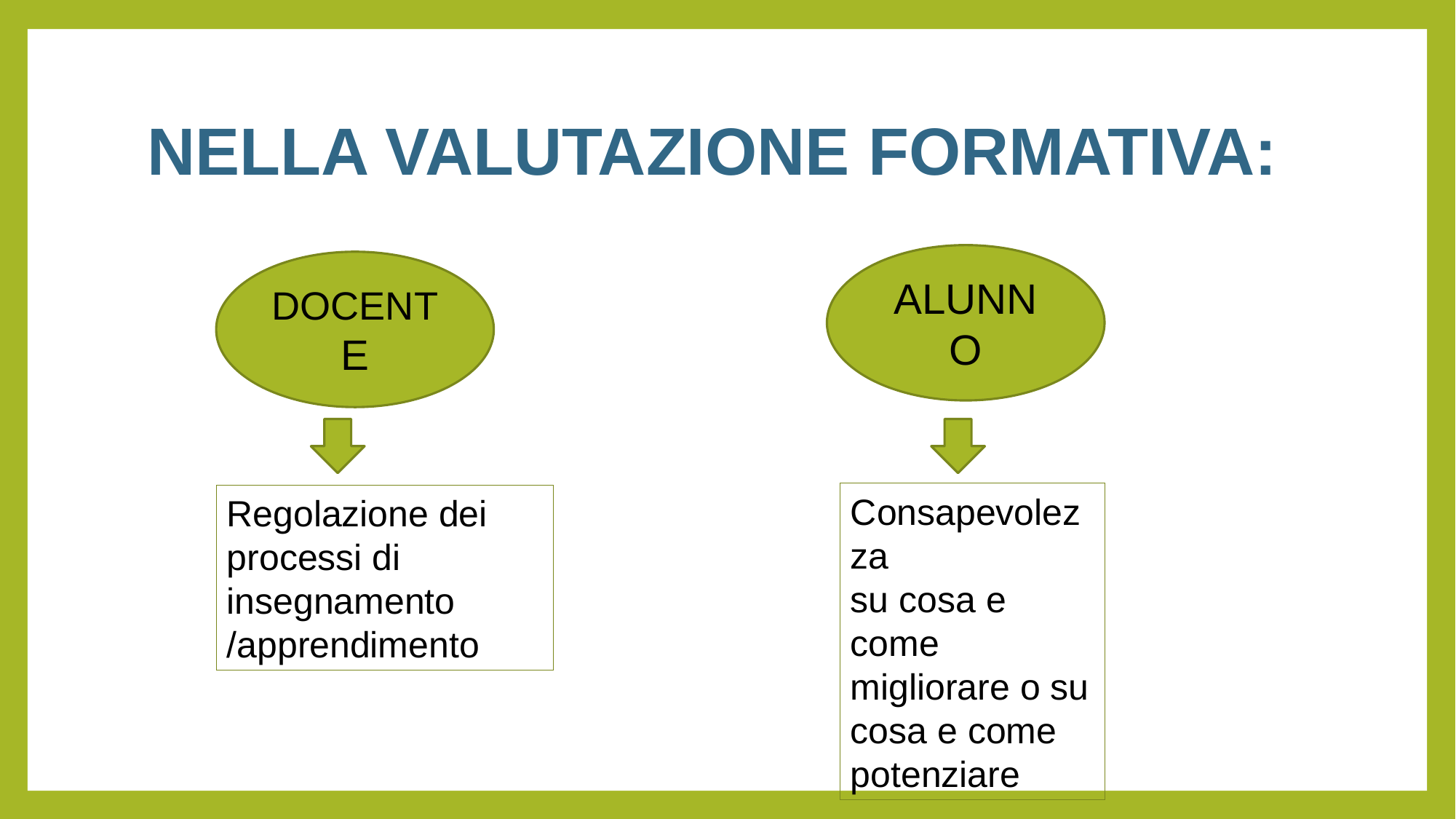

# NELLA VALUTAZIONE FORMATIVA:
DOCENTE

ALUNNO
DOCENTE

Consapevolezza
su cosa e come
migliorare o su
cosa e come
potenziare
Regolazione dei
processi di
insegnamento
/apprendimento